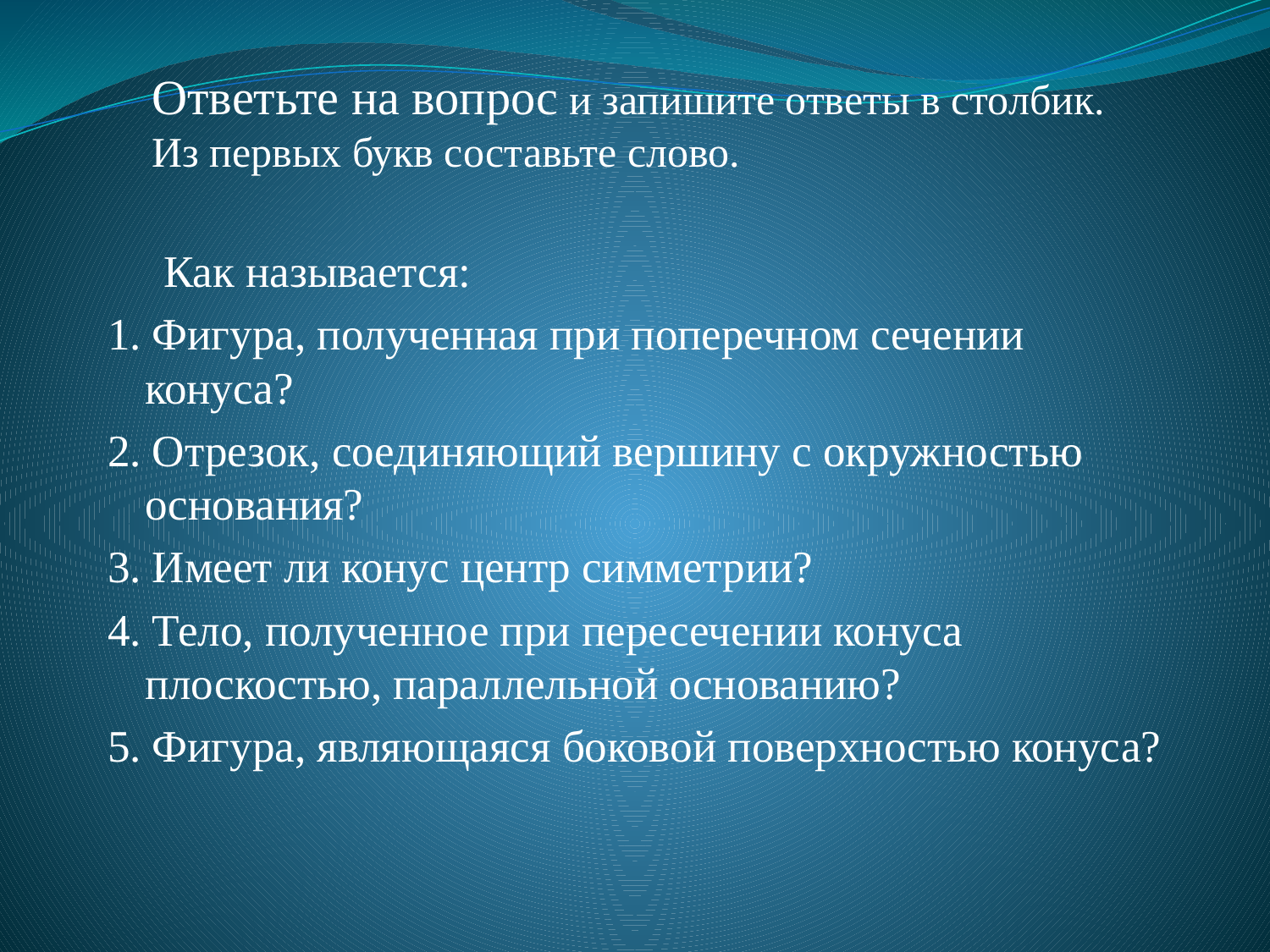

# Ответьте на вопрос и запишите ответы в столбик. Из первых букв составьте слово.
     Как называется:
1. Фигура, полученная при поперечном сечении конуса?
2. Отрезок, соединяющий вершину с окружностью основания?
3. Имеет ли конус центр симметрии?
4. Тело, полученное при пересечении конуса плоскостью, параллельной основанию?
5. Фигура, являющаяся боковой поверхностью конуса?